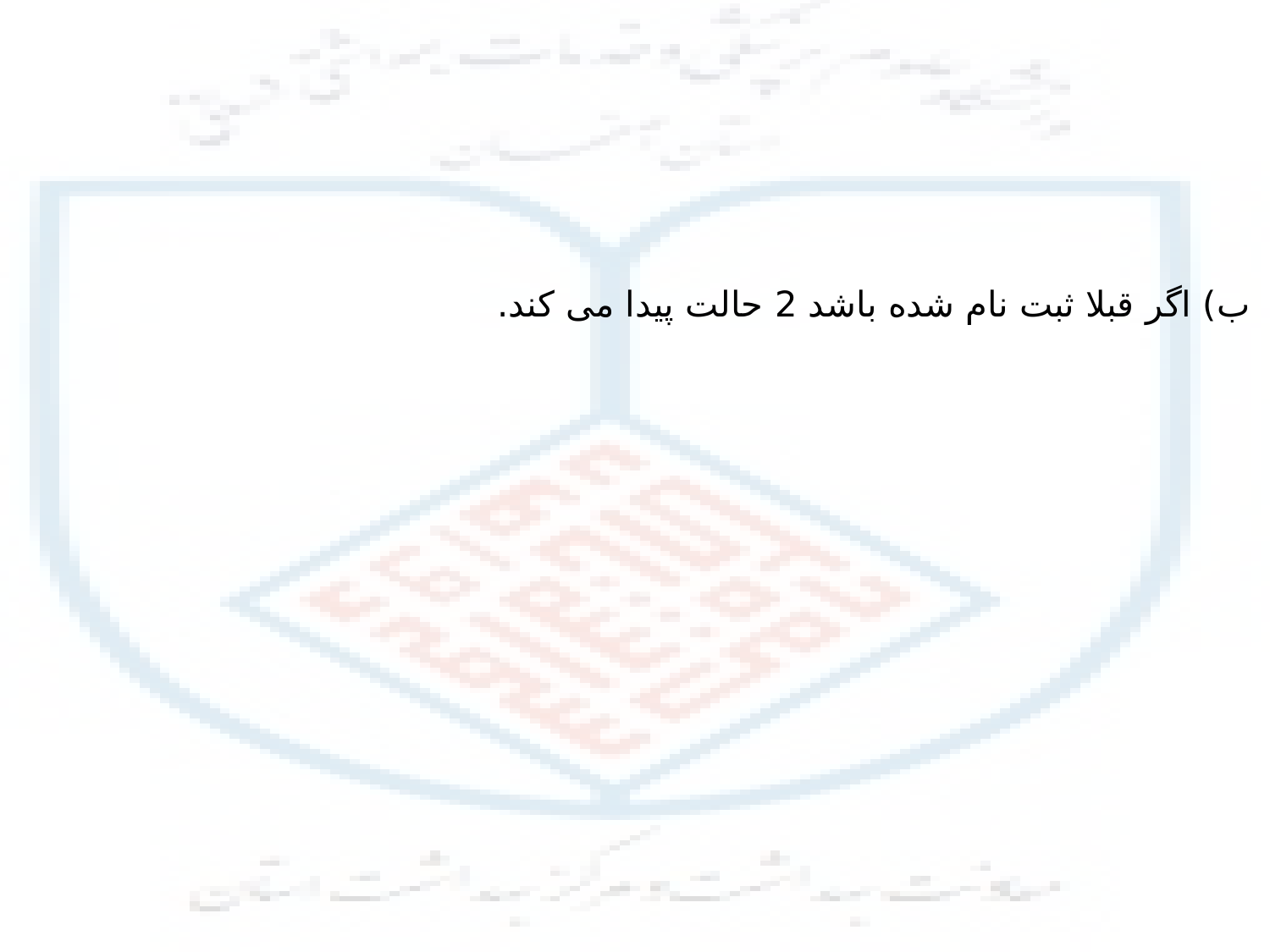

ب) اگر قبلا ثبت نام شده باشد 2 حالت پیدا می کند.